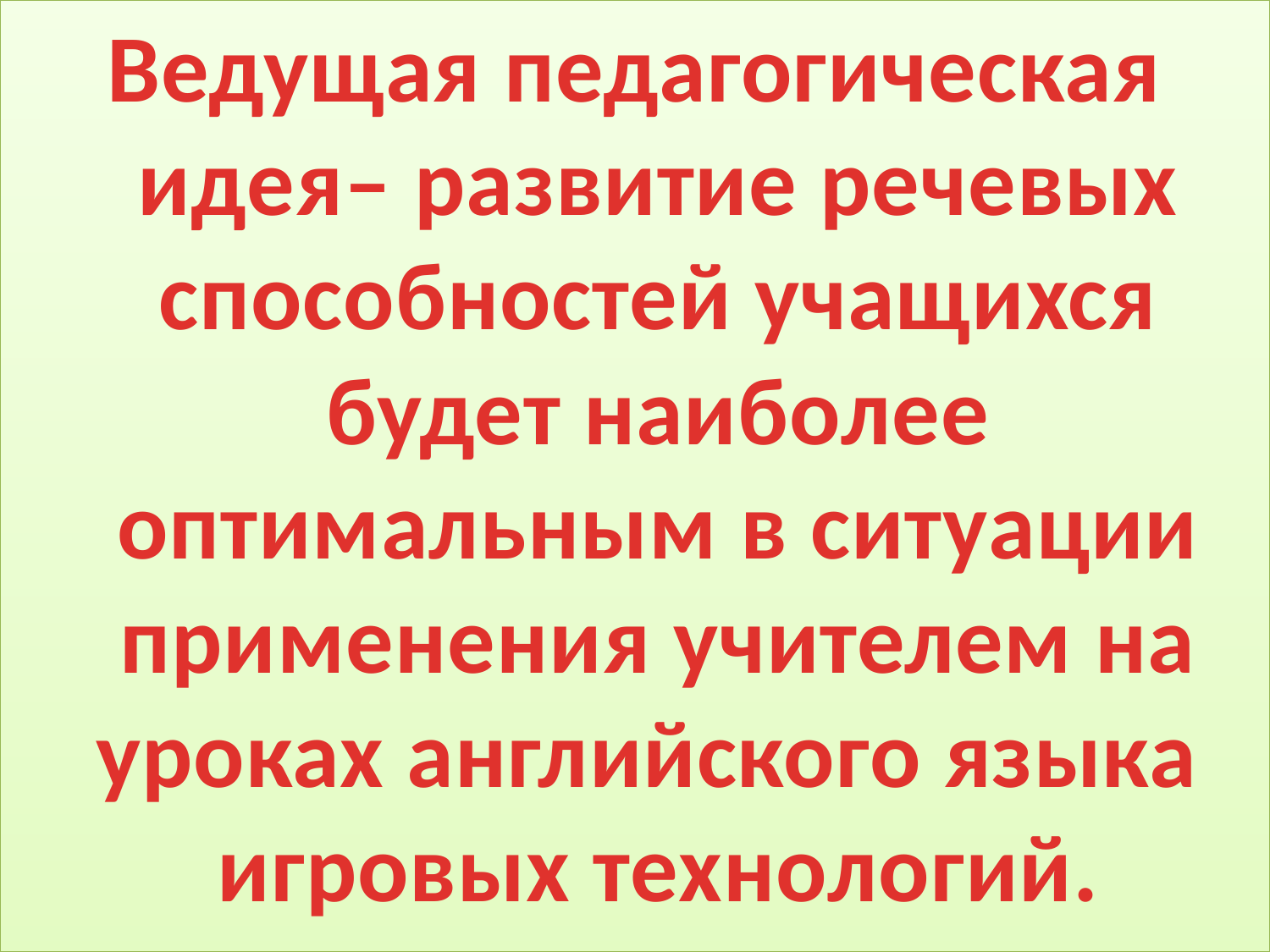

Ведущая педагогическая идея– развитие речевых способностей учащихся будет наиболее оптимальным в ситуации применения учителем на уроках английского языка  игровых технологий.
#